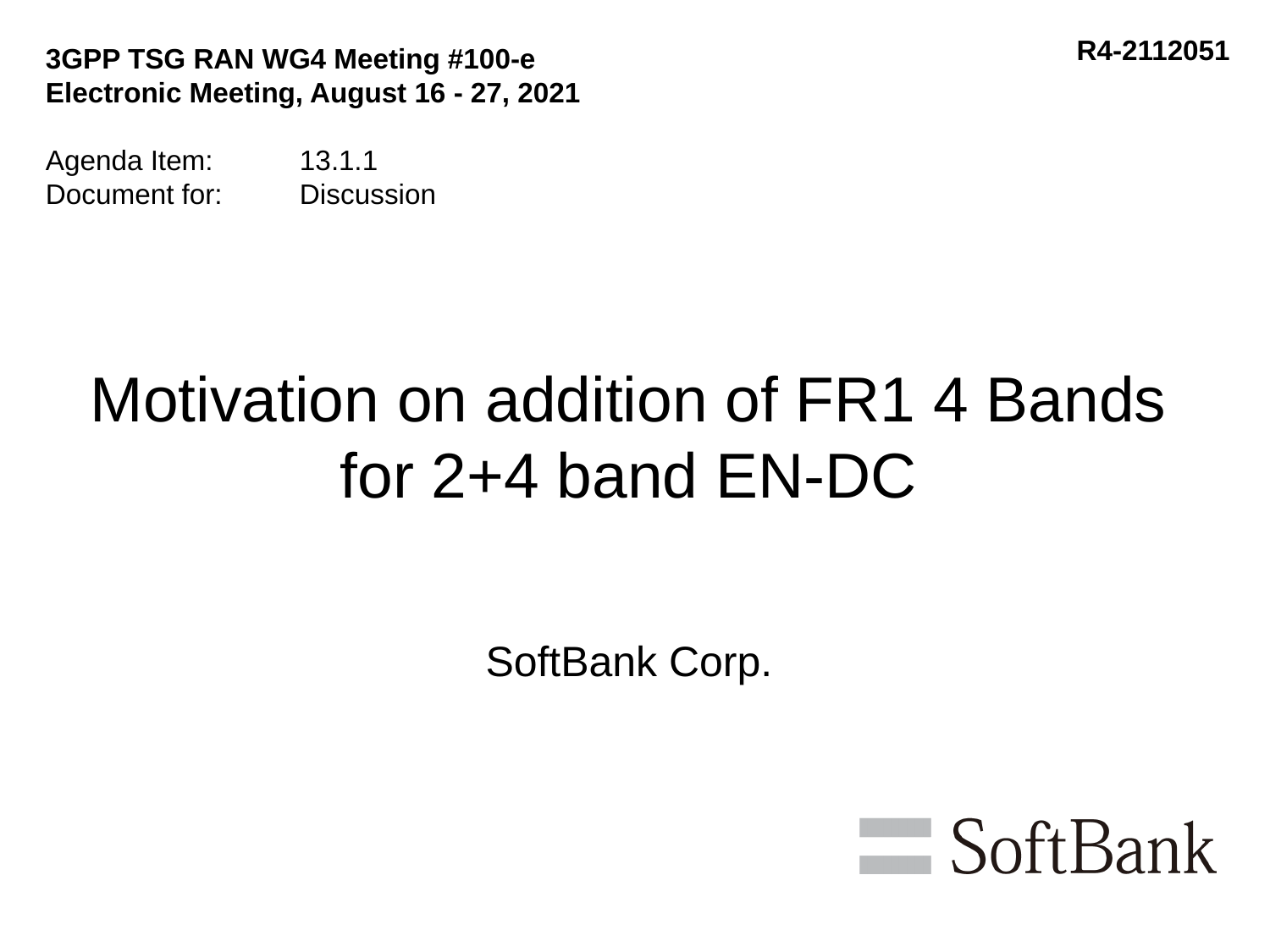

R4-2112051
3GPP TSG RAN WG4 Meeting #100-e
Electronic Meeting, August 16 - 27, 2021

Agenda Item:	13.1.1
Document for:	Discussion
# Motivation on addition of FR1 4 Bands for 2+4 band EN-DC
SoftBank Corp.